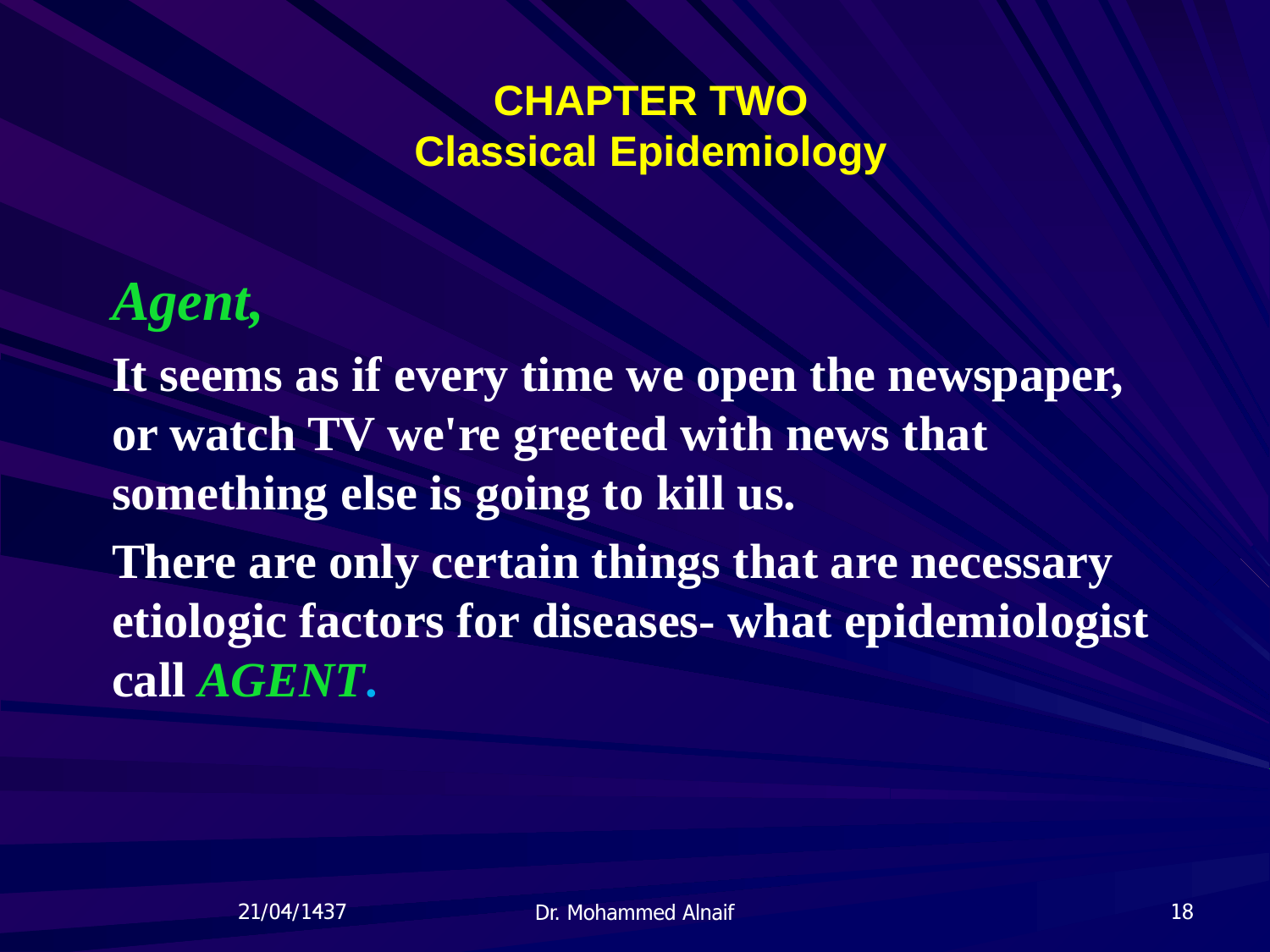

# CHAPTER TWO Classical Epidemiology
Agent,
It seems as if every time we open the newspaper, or watch TV we're greeted with news that something else is going to kill us.
There are only certain things that are necessary etiologic factors for diseases- what epidemiologist call AGENT.
21/04/1437
18
Dr. Mohammed Alnaif